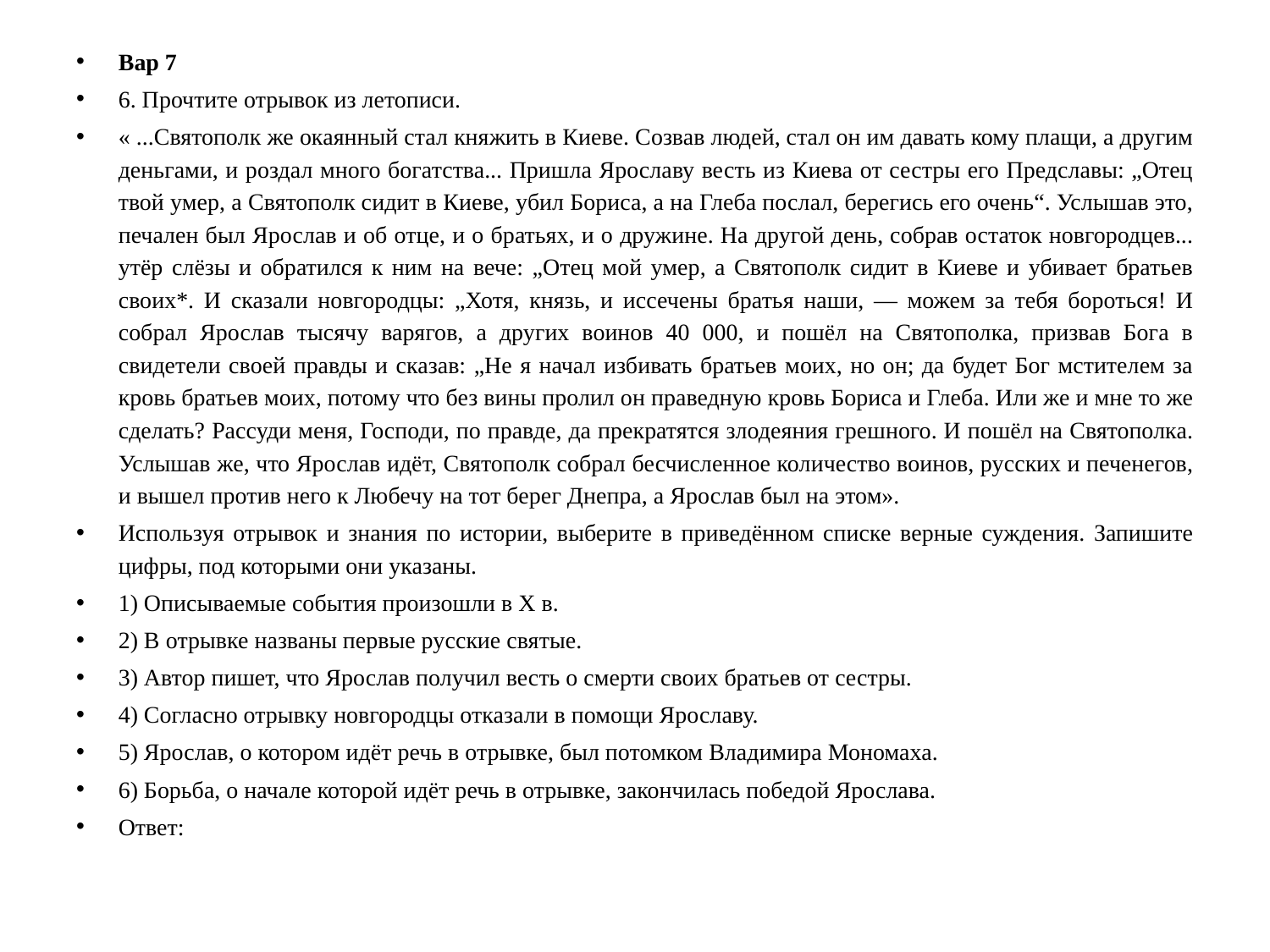

Вар 7
6. Прочтите отрывок из летописи.
« ...Святополк же окаянный стал княжить в Киеве. Созвав людей, стал он им давать кому плащи, а другим деньгами, и роздал много богатства... Пришла Ярославу весть из Киева от сестры его Предславы: „Отец твой умер, а Святополк сидит в Киеве, убил Бориса, а на Глеба послал, берегись его очень“. Услышав это, печален был Ярослав и об отце, и о братьях, и о дружине. На другой день, собрав остаток новгородцев... утёр слёзы и обратился к ним на вече: „Отец мой умер, а Святополк сидит в Киеве и убивает братьев своих*. И сказали новгородцы: „Хотя, князь, и иссечены братья наши, — можем за тебя бороться! И собрал Ярослав тысячу варягов, а других воинов 40 000, и пошёл на Святополка, призвав Бога в свидетели своей правды и сказав: „Не я начал избивать братьев моих, но он; да будет Бог мстителем за кровь братьев моих, потому что без вины пролил он праведную кровь Бориса и Глеба. Или же и мне то же сделать? Рассуди меня, Господи, по правде, да прекратятся злодеяния грешного. И пошёл на Святополка. Услышав же, что Ярослав идёт, Святополк собрал бесчисленное количество воинов, русских и печенегов, и вышел против него к Любечу на тот берег Днепра, а Ярослав был на этом».
Используя отрывок и знания по истории, выберите в приведённом списке верные суждения. Запишите цифры, под которыми они указаны.
1) Описываемые события произошли в X в.
2) В отрывке названы первые русские святые.
3) Автор пишет, что Ярослав получил весть о смерти своих братьев от сестры.
4) Согласно отрывку новгородцы отказали в помощи Ярославу.
5) Ярослав, о котором идёт речь в отрывке, был потомком Владимира Мономаха.
6) Борьба, о начале которой идёт речь в отрывке, закончилась победой Ярослава.
Ответ: